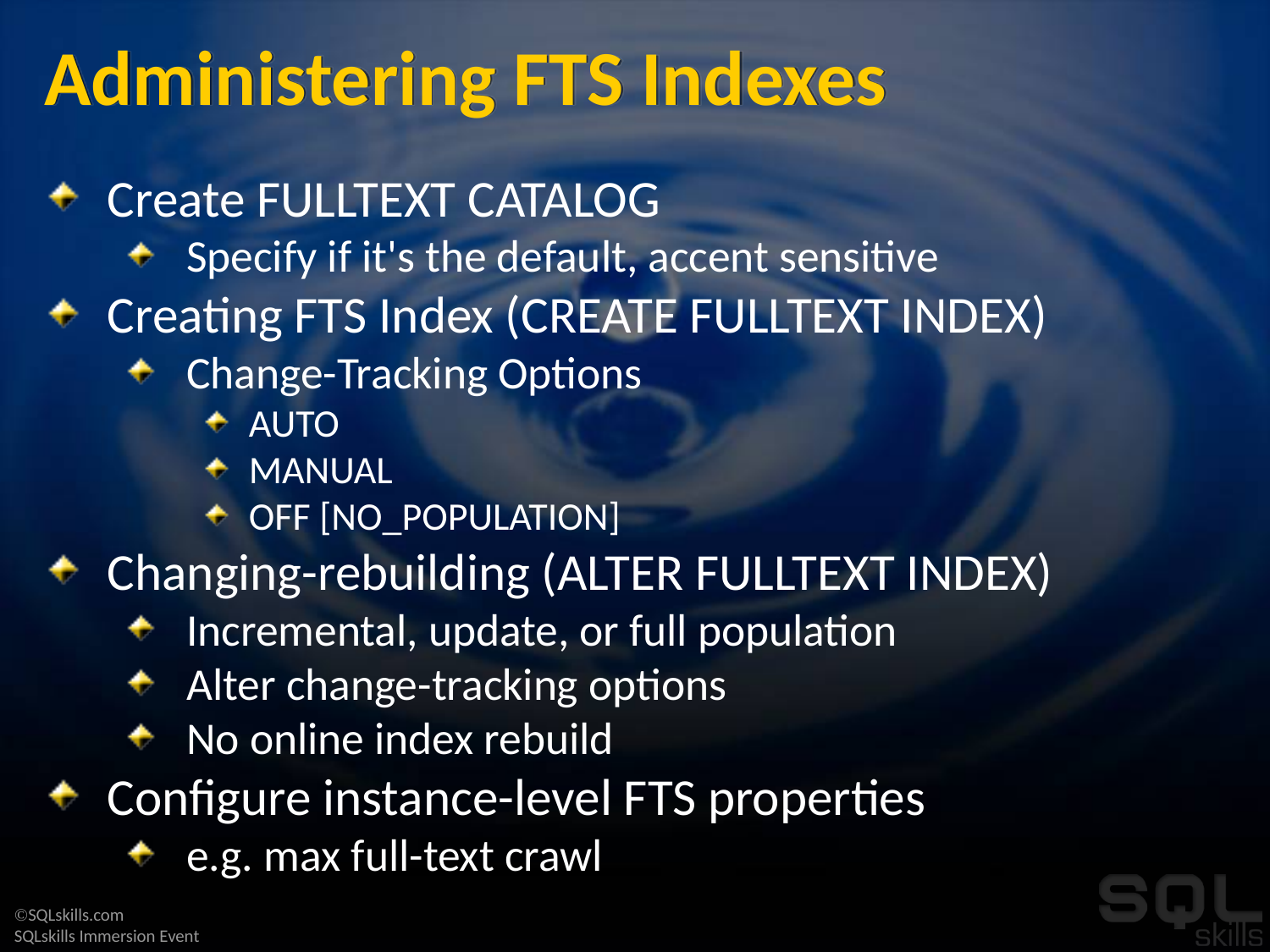

# Administering FTS Indexes
Create FULLTEXT CATALOG
Specify if it's the default, accent sensitive
Creating FTS Index (CREATE FULLTEXT INDEX)
Change-Tracking Options
AUTO
MANUAL
OFF [NO_POPULATION]
Changing-rebuilding (ALTER FULLTEXT INDEX)
Incremental, update, or full population
Alter change-tracking options
No online index rebuild
Configure instance-level FTS properties
e.g. max full-text crawl